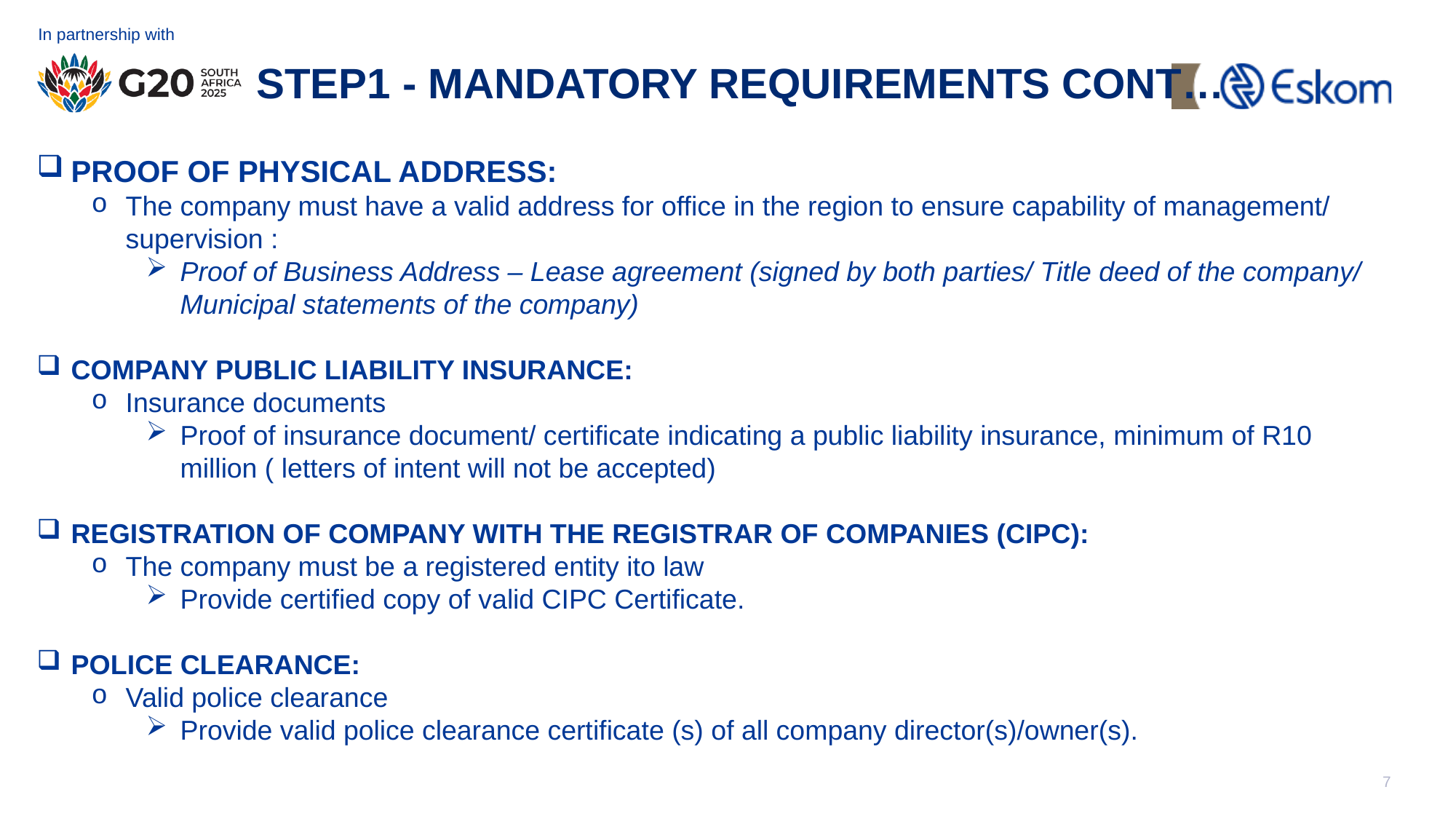

#
STEP1 - MANDATORY REQUIREMENTS CONT…
PROOF OF PHYSICAL ADDRESS:
The company must have a valid address for office in the region to ensure capability of management/ supervision :
Proof of Business Address – Lease agreement (signed by both parties/ Title deed of the company/ Municipal statements of the company)

COMPANY PUBLIC LIABILITY INSURANCE:
Insurance documents
Proof of insurance document/ certificate indicating a public liability insurance, minimum of R10 million ( letters of intent will not be accepted)

REGISTRATION OF COMPANY WITH THE REGISTRAR OF COMPANIES (CIPC):
The company must be a registered entity ito law
Provide certified copy of valid CIPC Certificate.

POLICE CLEARANCE:
Valid police clearance
Provide valid police clearance certificate (s) of all company director(s)/owner(s).

7